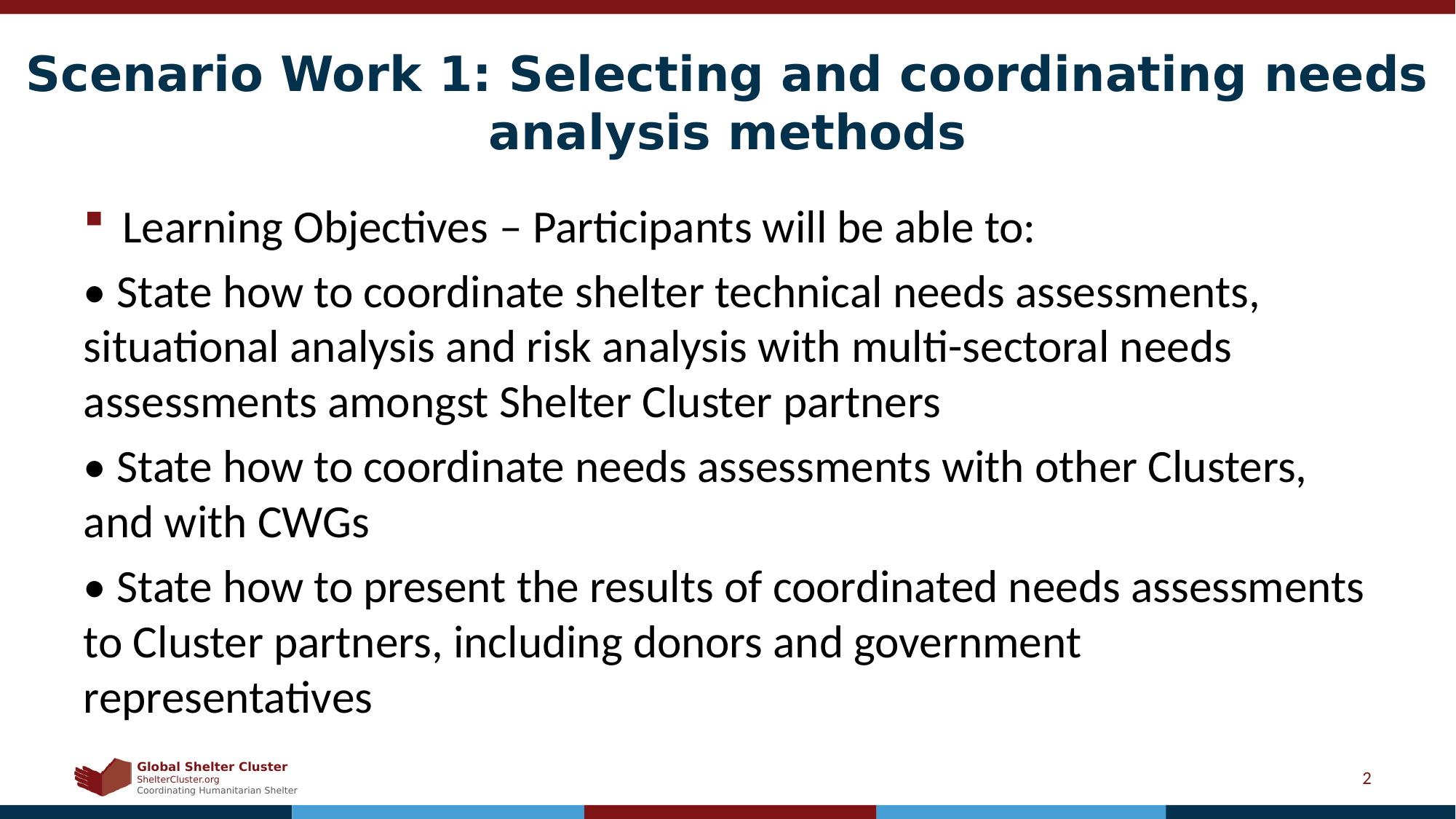

# Scenario Work 1: Selecting and coordinating needs analysis methods
Learning Objectives – Participants will be able to:
• State how to coordinate shelter technical needs assessments, situational analysis and risk analysis with multi-sectoral needs assessments amongst Shelter Cluster partners
• State how to coordinate needs assessments with other Clusters, and with CWGs
• State how to present the results of coordinated needs assessments to Cluster partners, including donors and government representatives
2